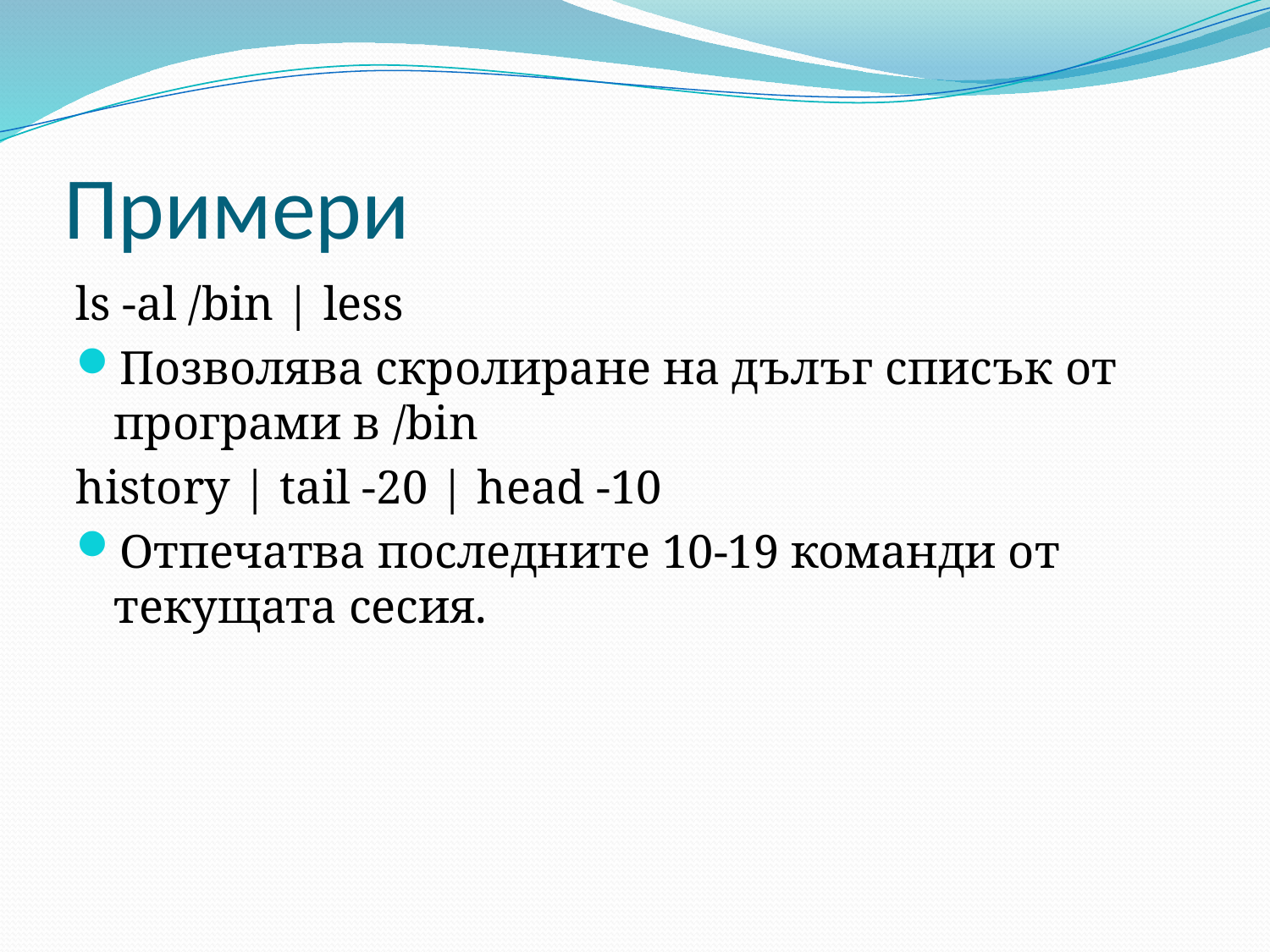

# Примери
ls -al /bin | less
Позволява скролиране на дълъг списък от програми в /bin
history | tail -20 | head -10
Отпечатва последните 10-19 команди от текущата сесия.